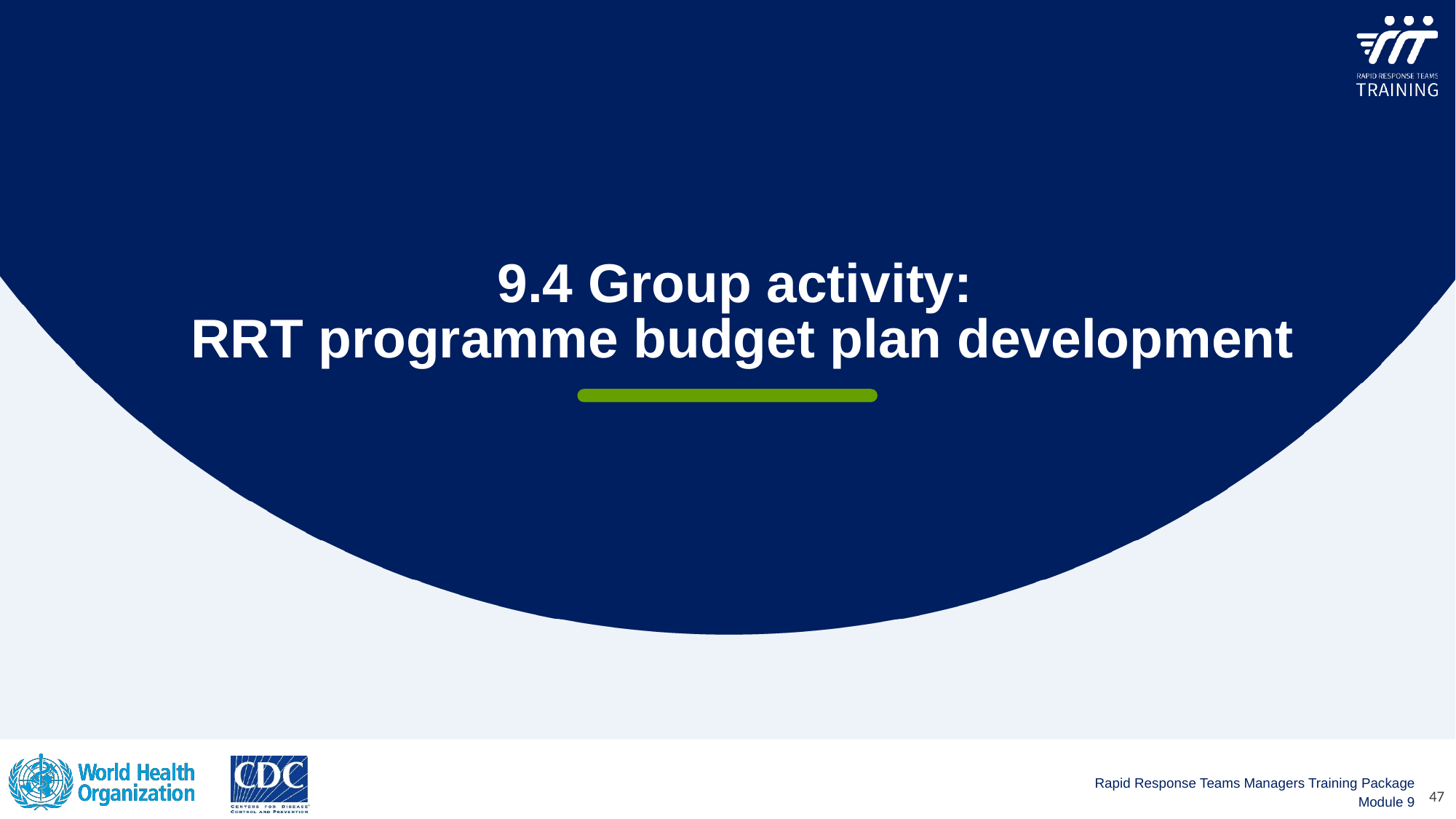

9.4 Group activity:
RRT programme budget plan development
47